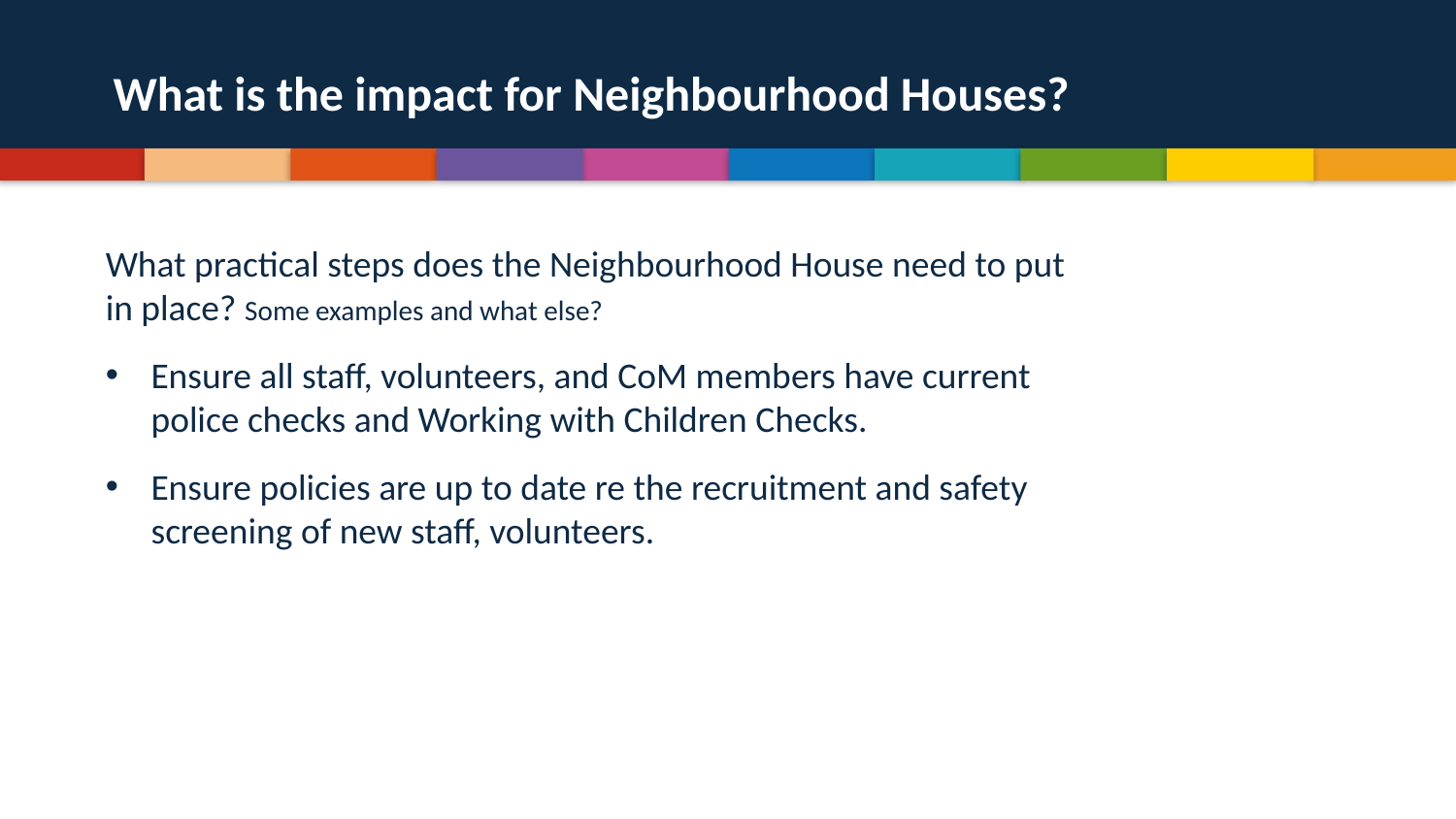

# What is the impact for Neighbourhood Houses?
What practical steps does the Neighbourhood House need to put in place? Some examples and what else?
Ensure all staff, volunteers, and CoM members have current police checks and Working with Children Checks.
Ensure policies are up to date re the recruitment and safety screening of new staff, volunteers.